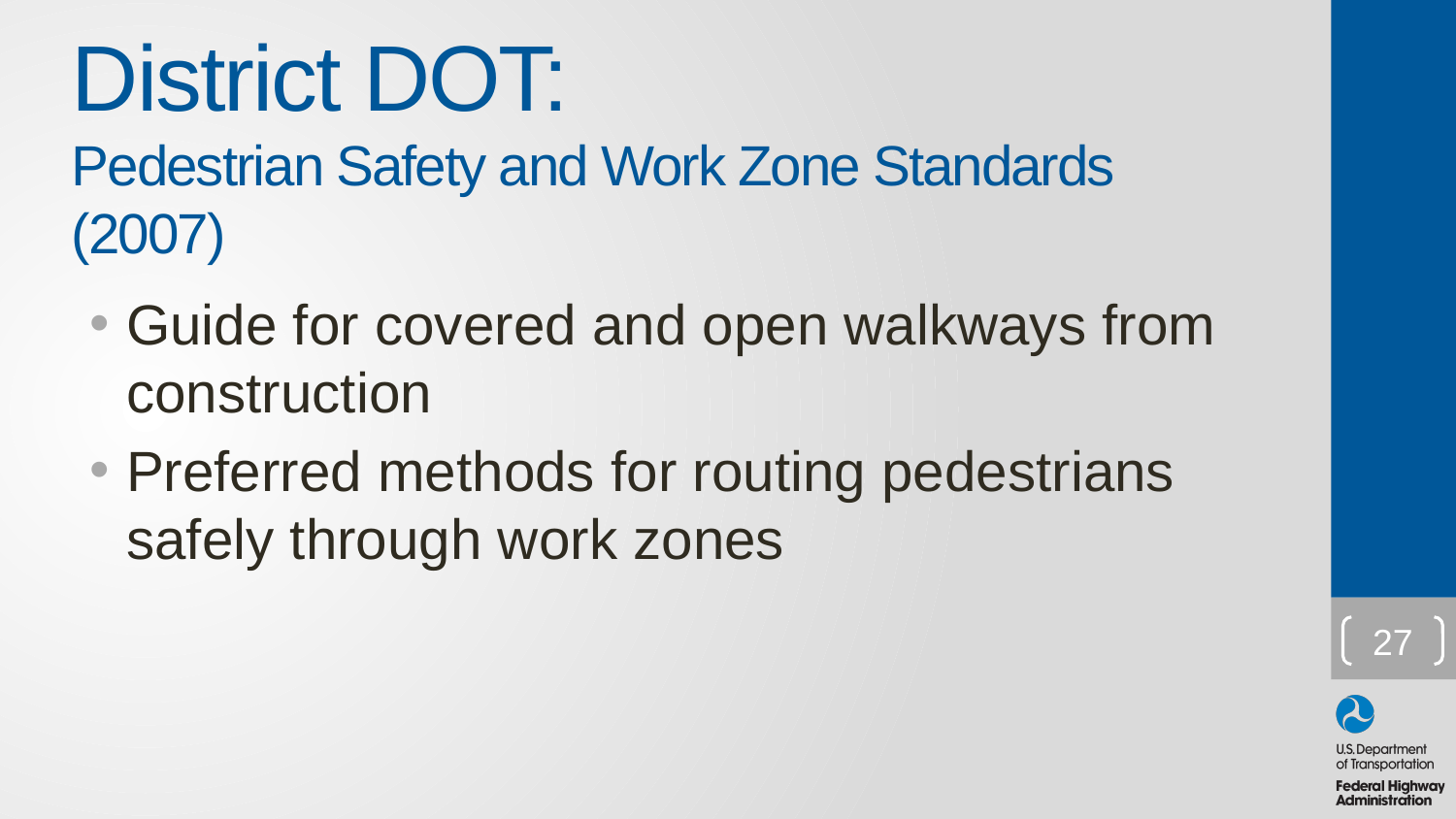

# District DOT: Pedestrian Safety and Work Zone Standards (2007)
Guide for covered and open walkways from construction
Preferred methods for routing pedestrians safely through work zones
27